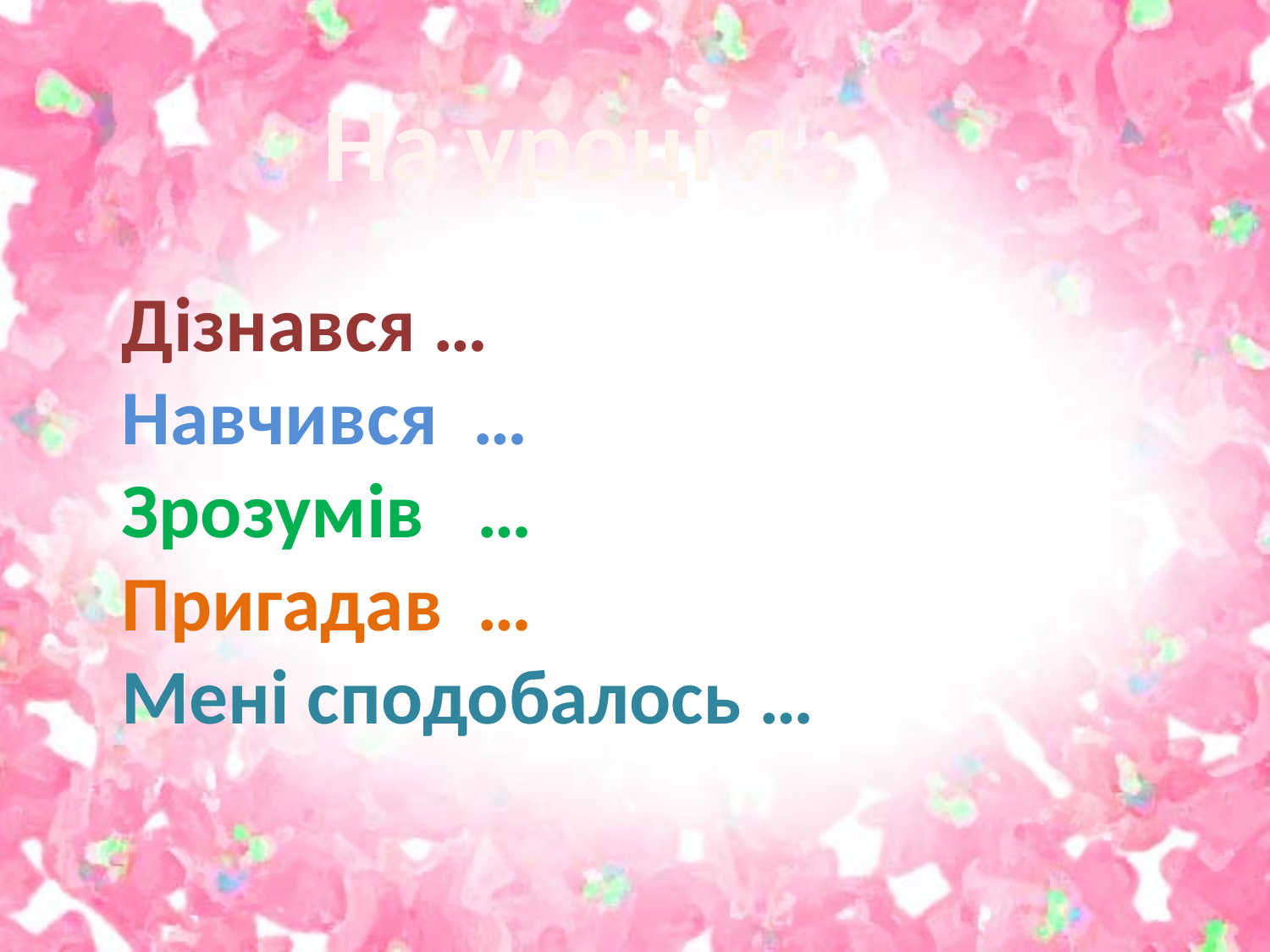

На уроці я :
Дізнався …
Навчився  …
Зрозумів   …
Пригадав  …
Мені сподобалось …